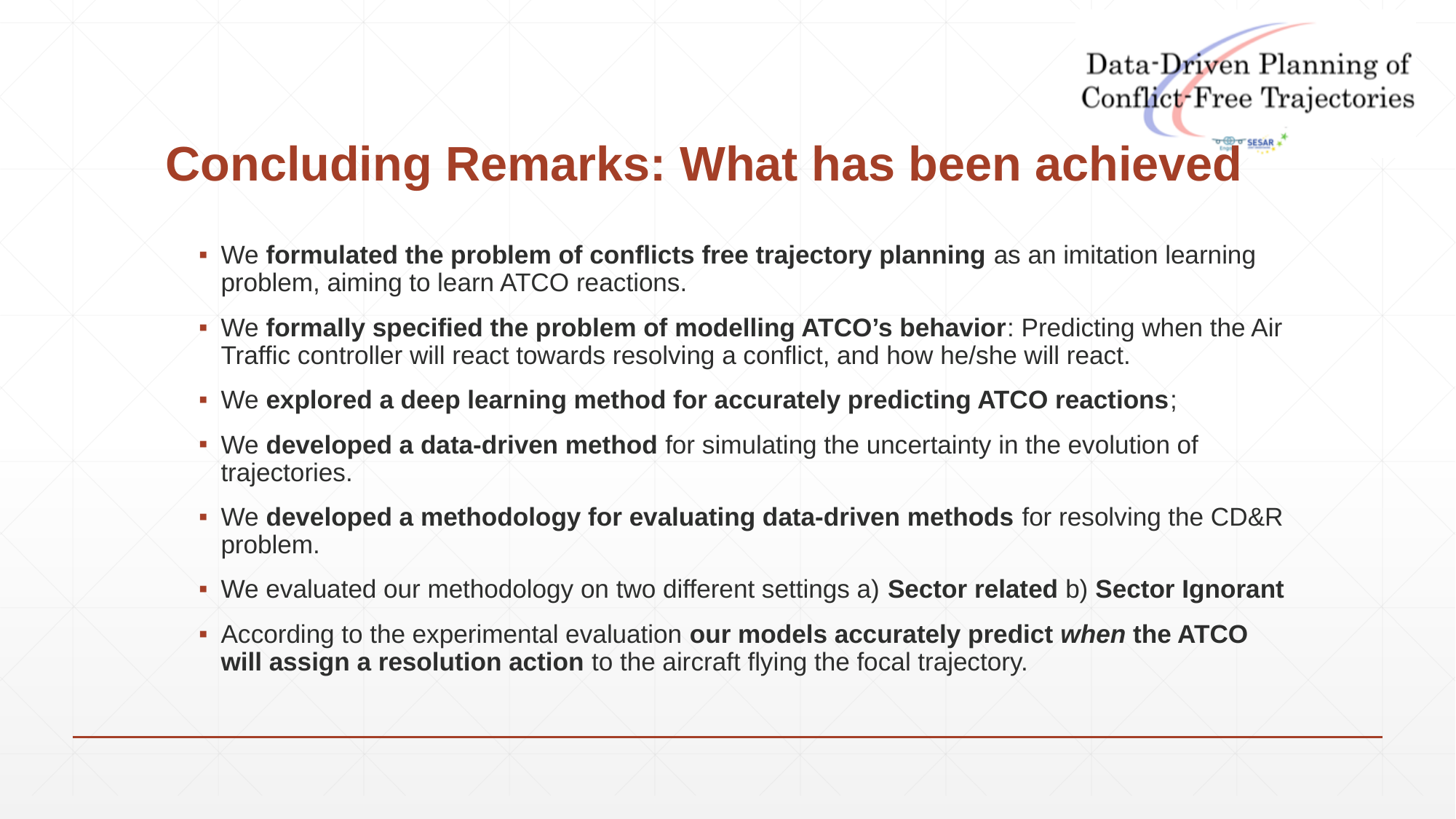

# Concluding Remarks: What has been achieved
We formulated the problem of conflicts free trajectory planning as an imitation learning problem, aiming to learn ATCO reactions.
We formally specified the problem of modelling ATCO’s behavior: Predicting when the Air Traffic controller will react towards resolving a conflict, and how he/she will react.
We explored a deep learning method for accurately predicting ATCO reactions;
We developed a data-driven method for simulating the uncertainty in the evolution of trajectories.
We developed a methodology for evaluating data-driven methods for resolving the CD&R problem.
We evaluated our methodology on two different settings a) Sector related b) Sector Ignorant
According to the experimental evaluation our models accurately predict when the ATCO will assign a resolution action to the aircraft flying the focal trajectory.